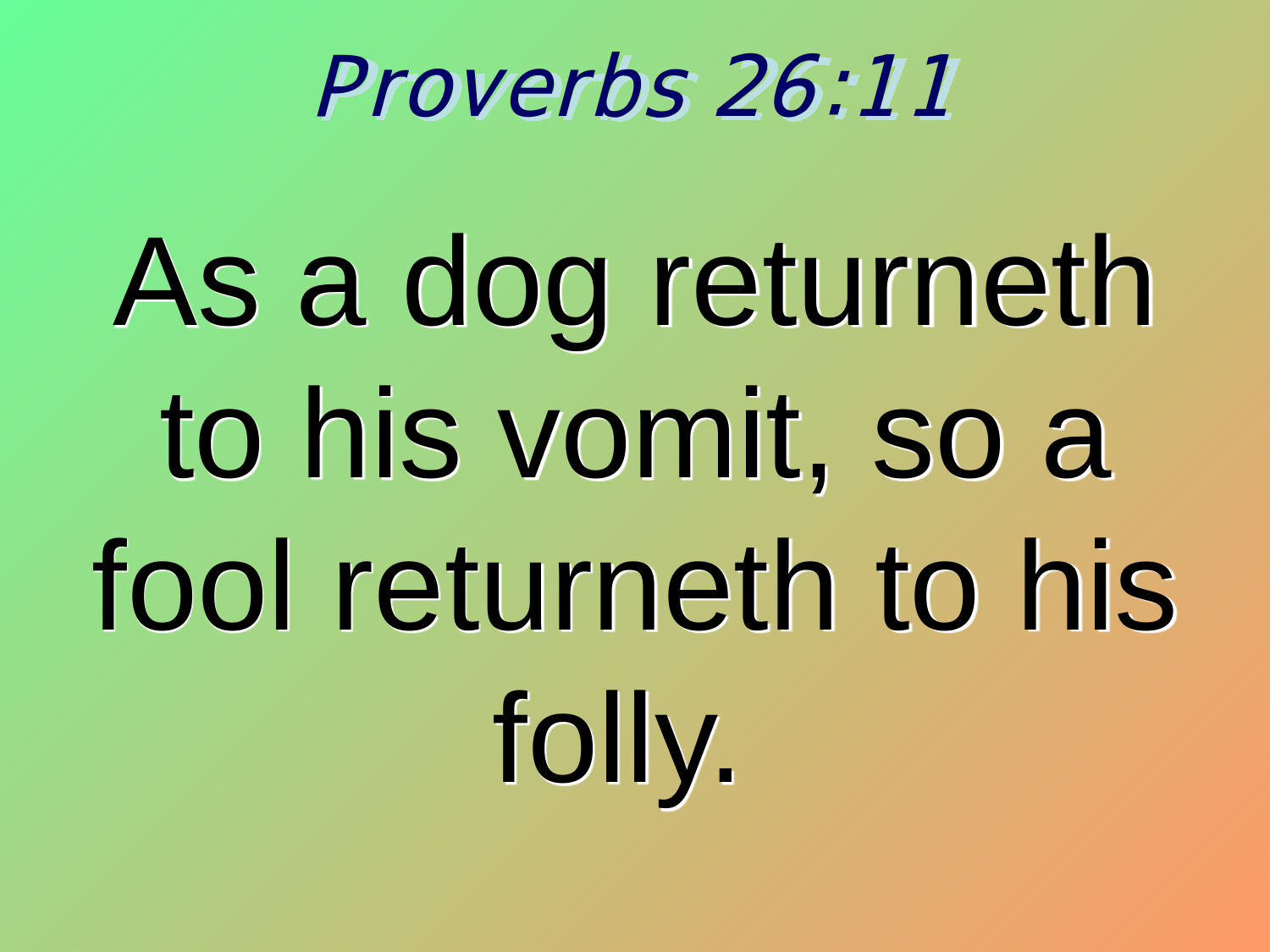

Proverbs 26:11
As a dog returneth to his vomit, so a fool returneth to his folly.